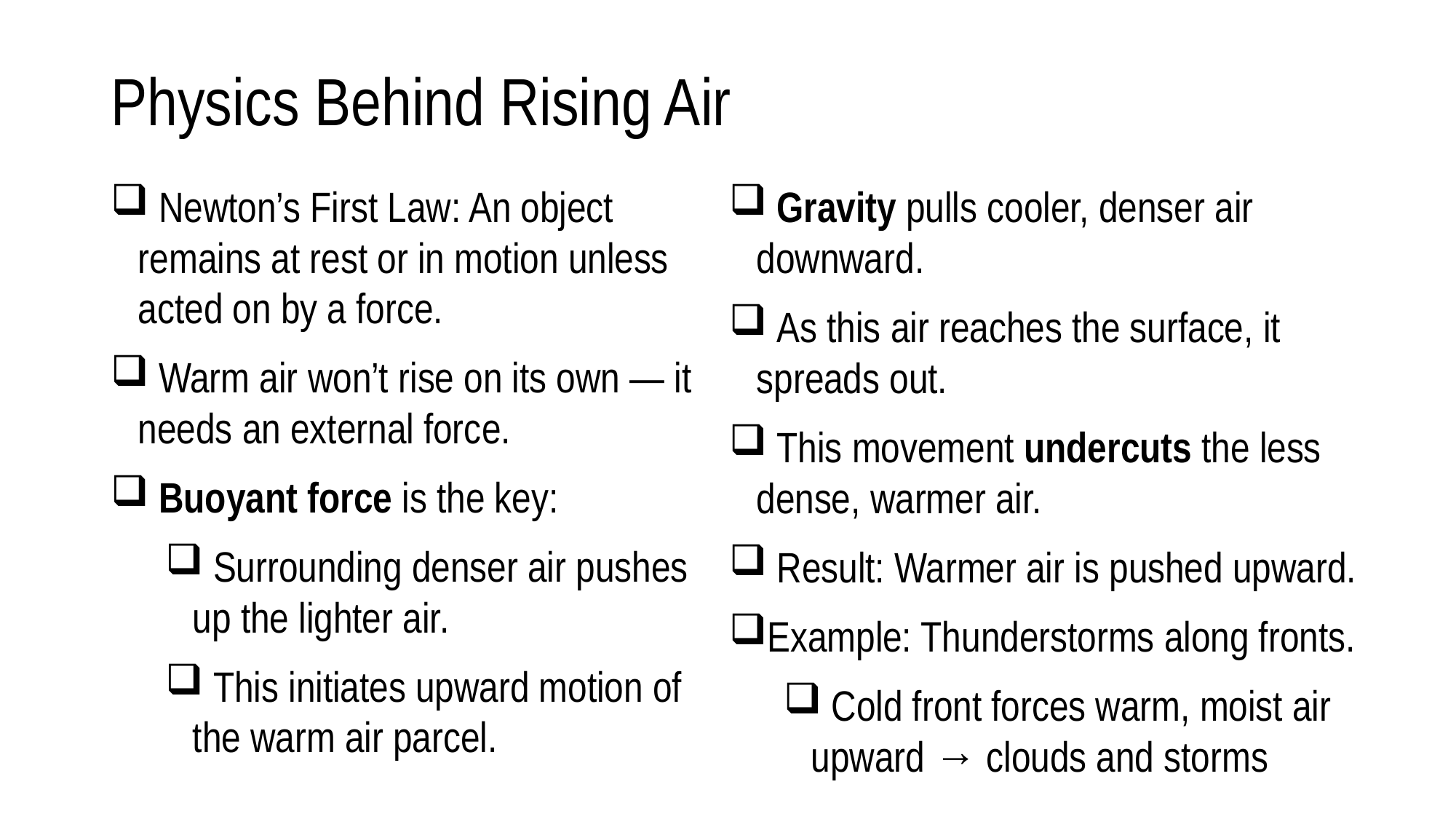

# Physics Behind Rising Air
 Newton’s First Law: An object remains at rest or in motion unless acted on by a force.
 Warm air won’t rise on its own — it needs an external force.
 Buoyant force is the key:
 Surrounding denser air pushes up the lighter air.
 This initiates upward motion of the warm air parcel.
 Gravity pulls cooler, denser air downward.
 As this air reaches the surface, it spreads out.
 This movement undercuts the less dense, warmer air.
 Result: Warmer air is pushed upward.
Example: Thunderstorms along fronts.
 Cold front forces warm, moist air upward → clouds and storms